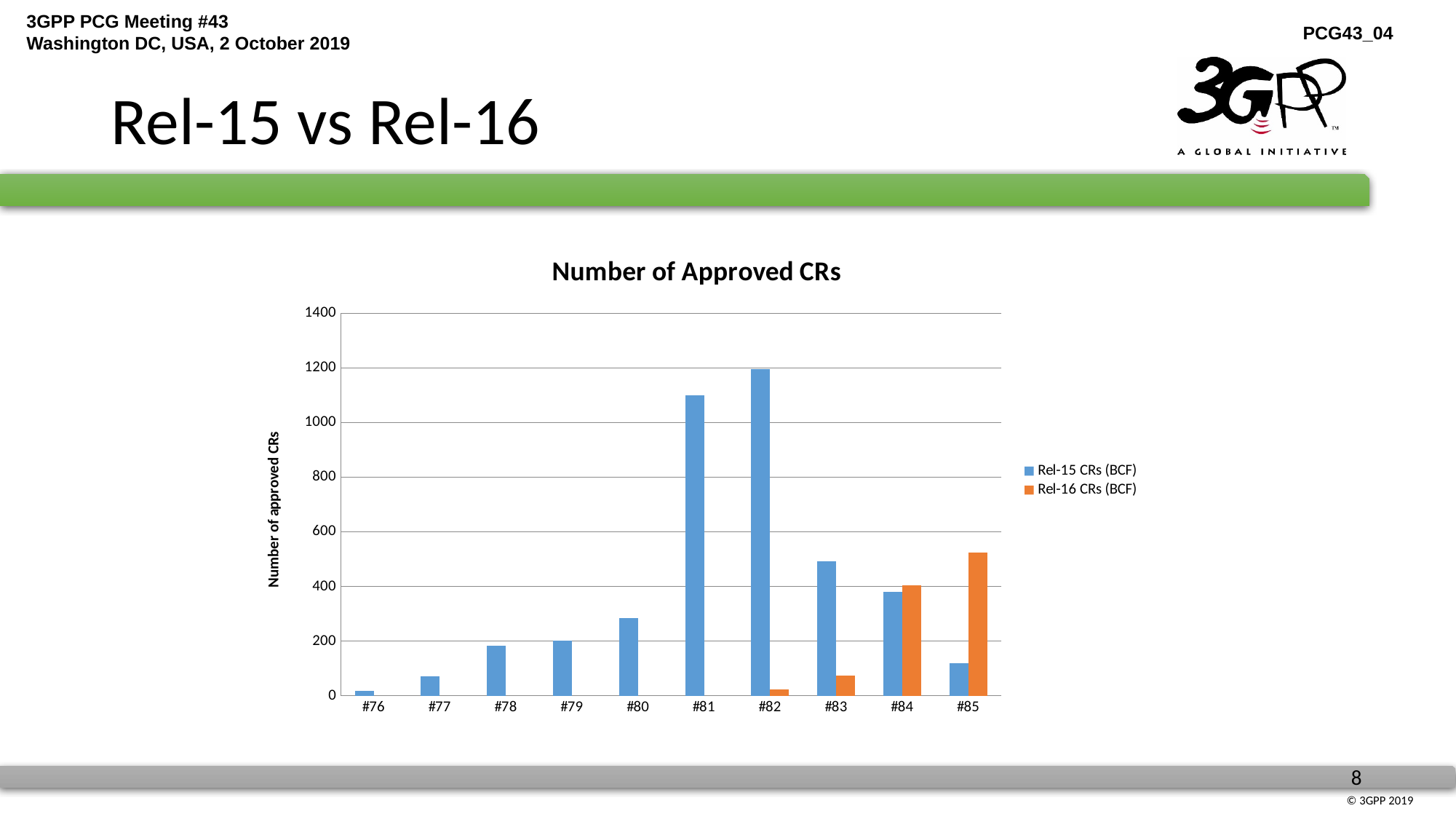

# Rel-15 vs Rel-16

### Chart: Number of Approved CRs

| Category | Rel-15 CRs (BCF) | Rel-16 CRs (BCF) |
|---|---|---|
| #76 | 19.0 | None |
| #77 | 71.0 | None |
| #78 | 182.0 | None |
| #79 | 201.0 | None |
| #80 | 285.0 | None |
| #81 | 1100.0 | None |
| #82 | 1196.0 | 22.0 |
| #83 | 493.0 | 75.0 |
| #84 | 381.0 | 403.0 |
| #85 | 120.0 | 523.0 |